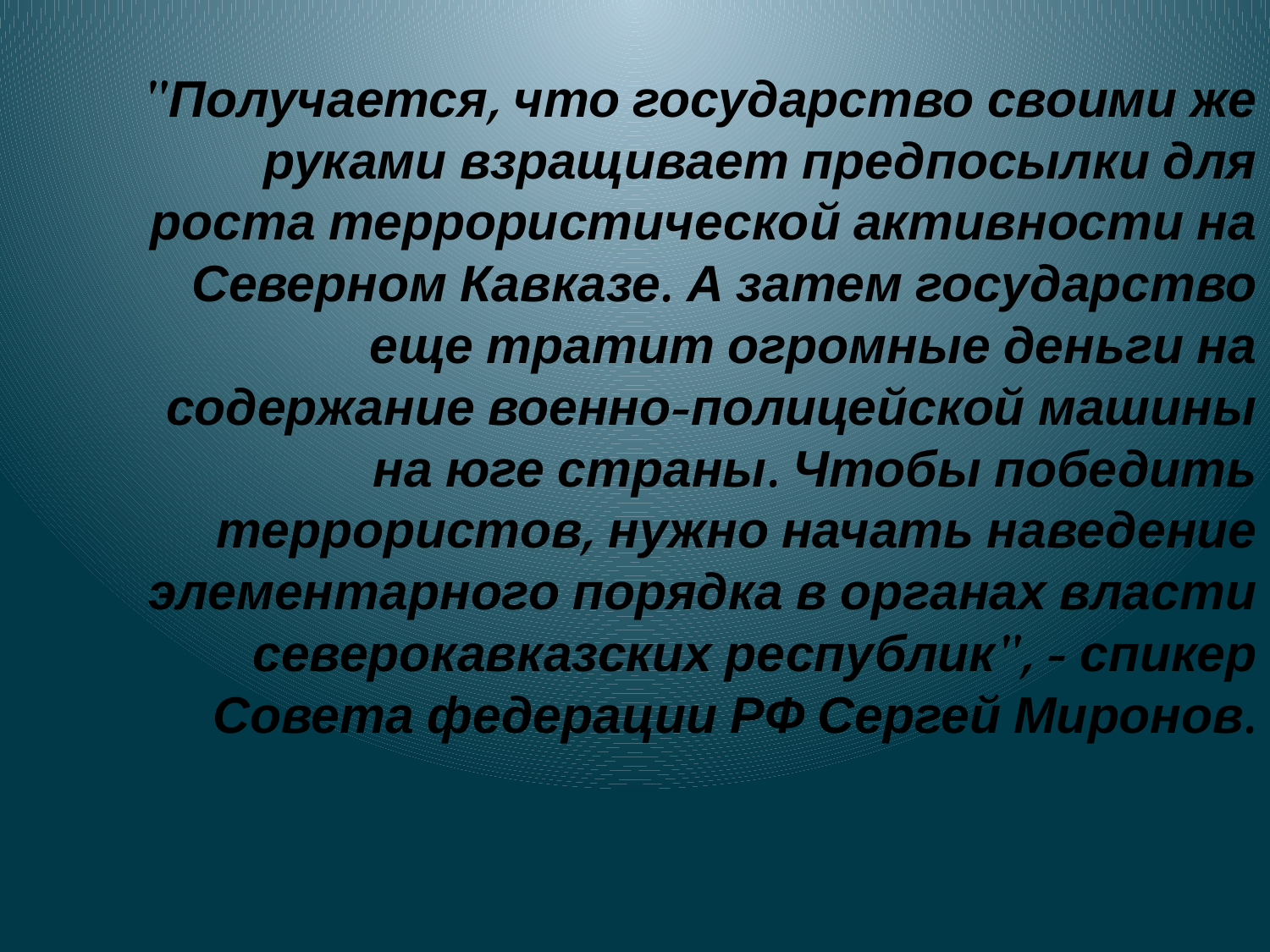

"Получается, что государство своими же руками взращивает предпосылки для роста террористической активности на Северном Кавказе. А затем государство еще тратит огромные деньги на содержание военно-полицейской машины на юге страны. Чтобы победить террористов, нужно начать наведение элементарного порядка в органах власти северокавказских республик", - спикер Совета федерации РФ Сергей Миронов.